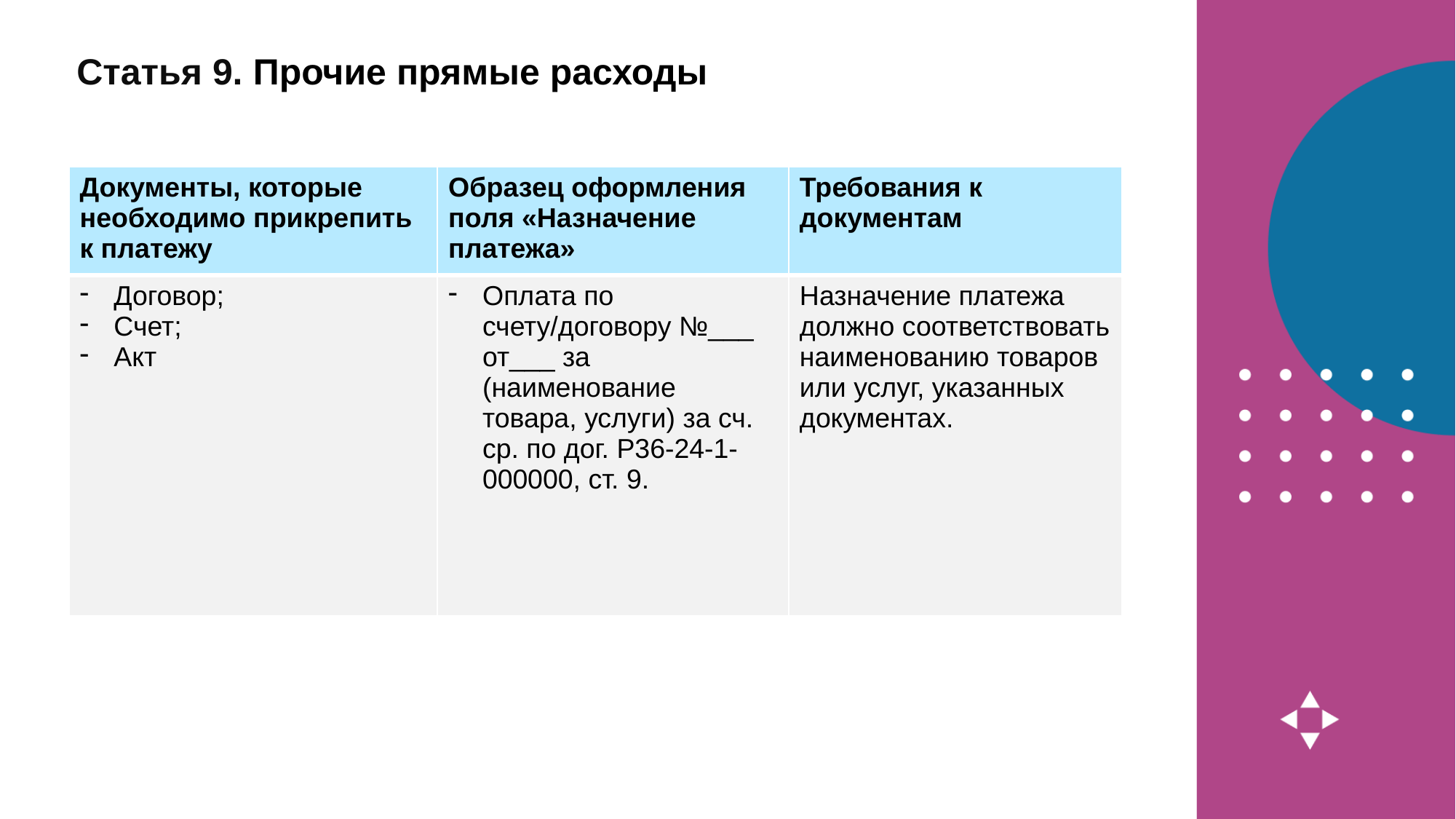

# Статья 9. Прочие прямые расходы
| Документы, которые необходимо прикрепить к платежу | Образец оформления поля «Назначение платежа» | Требования к документам |
| --- | --- | --- |
| Договор; Счет; Акт | Оплата по счету/договору №\_\_\_ от\_\_\_ за (наименование товара, услуги) за сч. ср. по дог. Р36-24-1-000000, ст. 9. | Назначение платежа должно соответствовать наименованию товаров или услуг, указанных документах. |